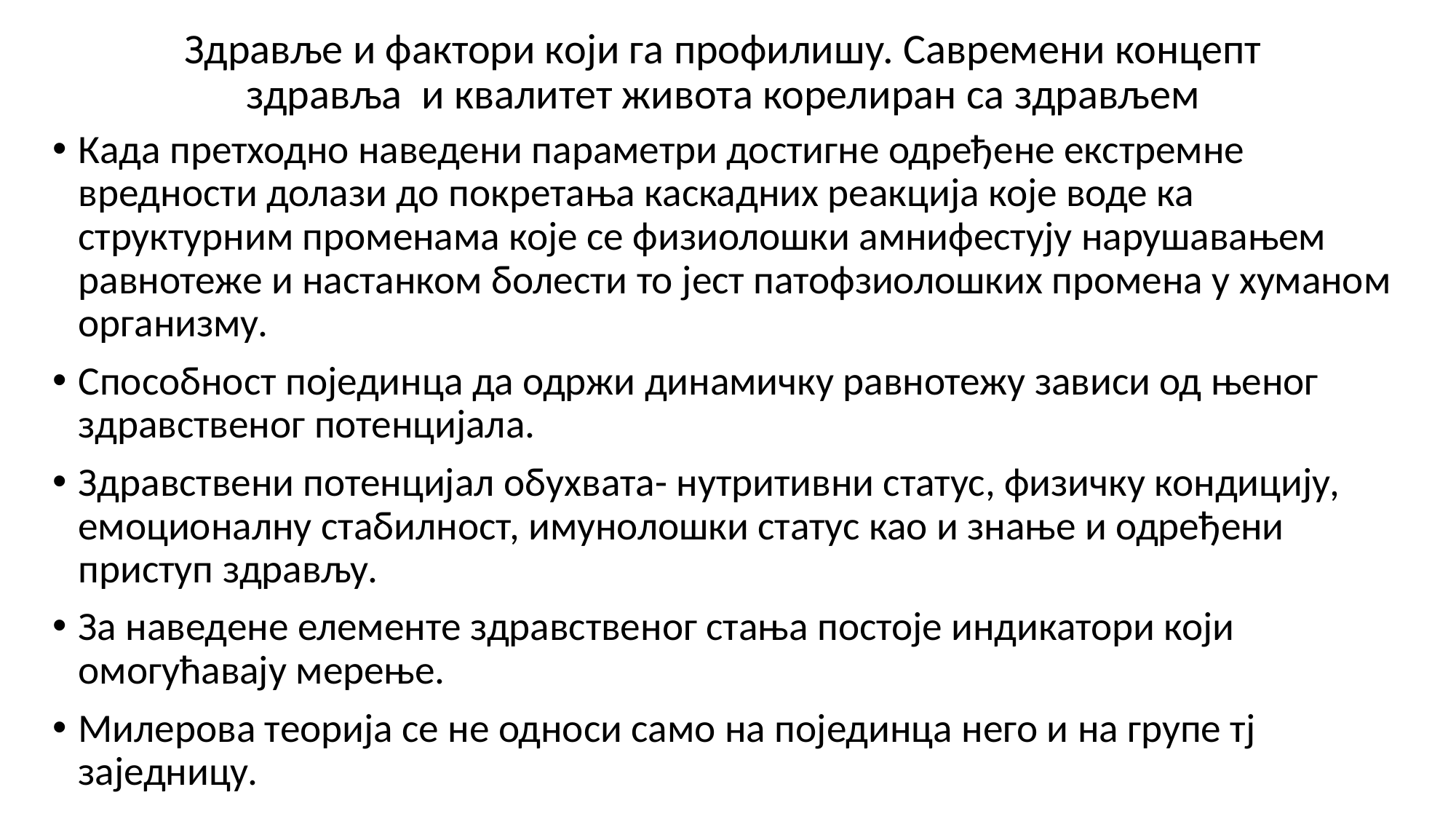

# Здравље и фактори који га профилишу. Савремени концепт здравља  и квалитет живота корелиран са здрављем
Када претходно наведени параметри достигне одређене екстремне вредности долази до покретања каскадних реакција које воде ка структурним променама које се физиолошки амнифестују нарушавањем равнотеже и настанком болести то јест патофзиолошких промена у хуманом организму.
Способност појединца да одржи динамичку равнотежу зависи од њеног здравственог потенцијала.
Здравствени потенцијал обухвата- нутритивни статус, физичку кондицију, емоционалну стабилност, имунолошки статус као и знање и одређени приступ здрављу.
За наведене елементе здравственог стања постоје индикатори који омогућавају мерење.
Милерова теорија се не односи само на појединца него и на групе тј заједницу.